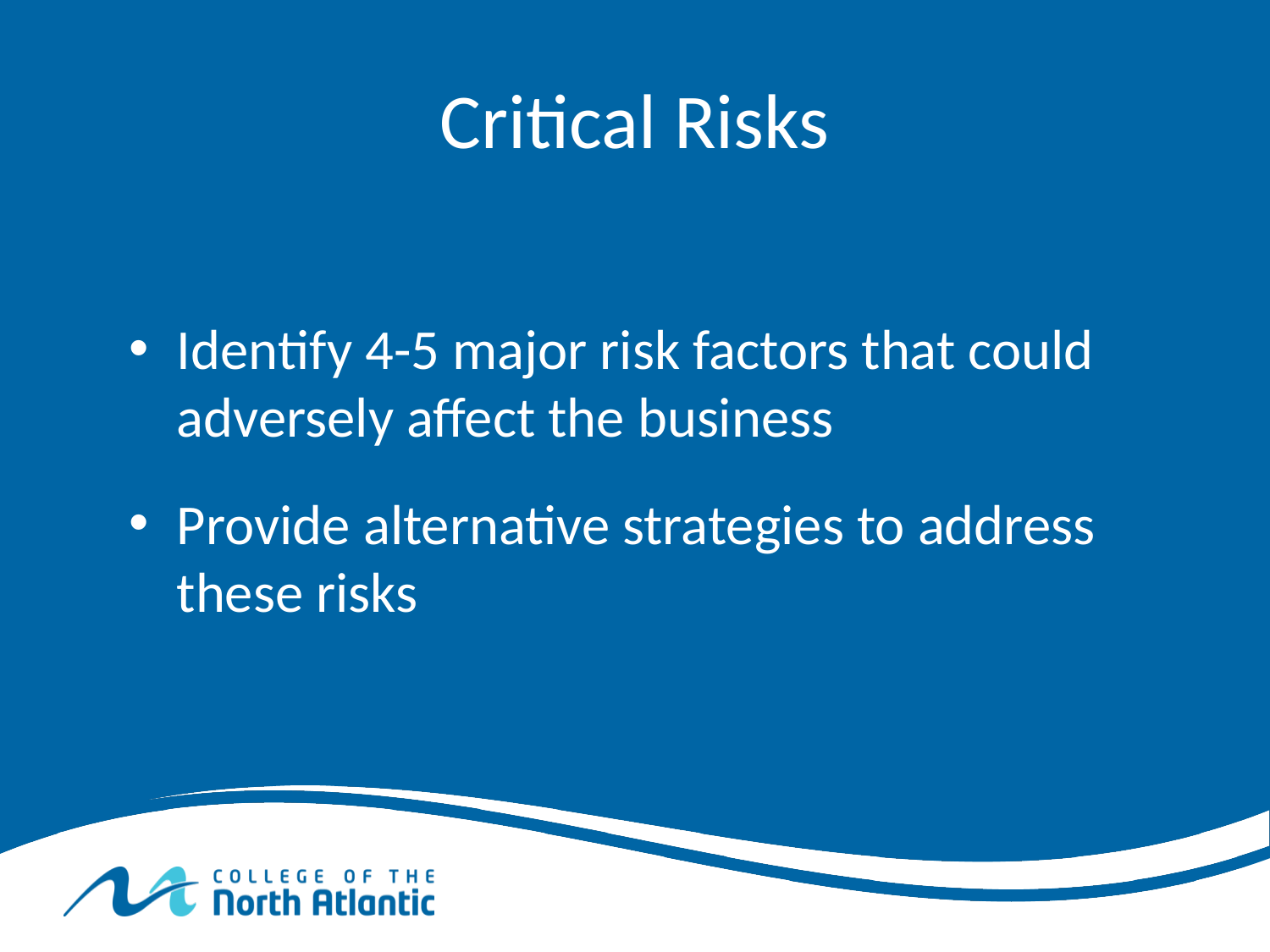

# Critical Risks
Identify 4-5 major risk factors that could adversely affect the business
Provide alternative strategies to address these risks